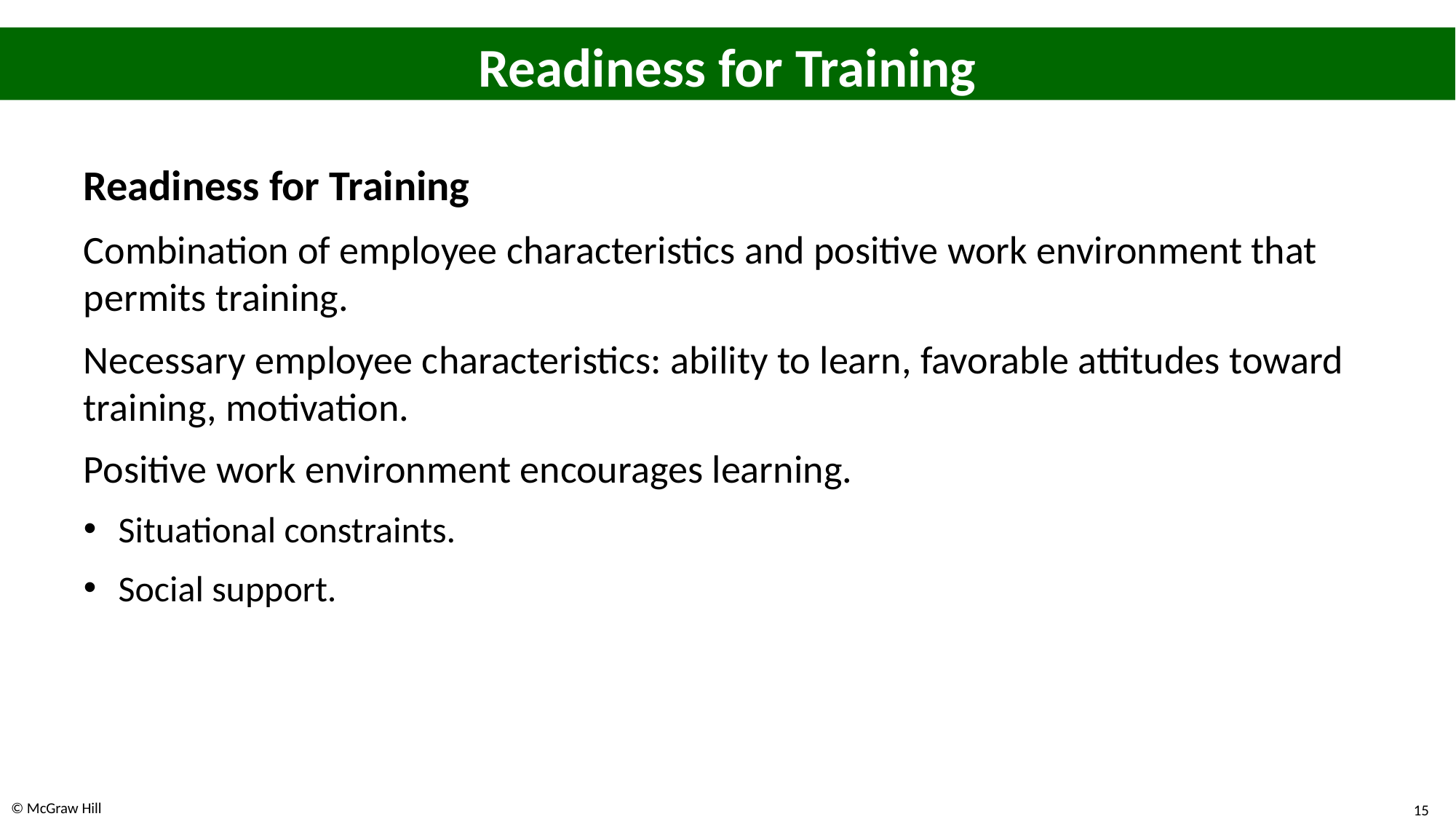

# Readiness for Training
Readiness for Training
Combination of employee characteristics and positive work environment that permits training.
Necessary employee characteristics: ability to learn, favorable attitudes toward training, motivation.
Positive work environment encourages learning.
Situational constraints.
Social support.